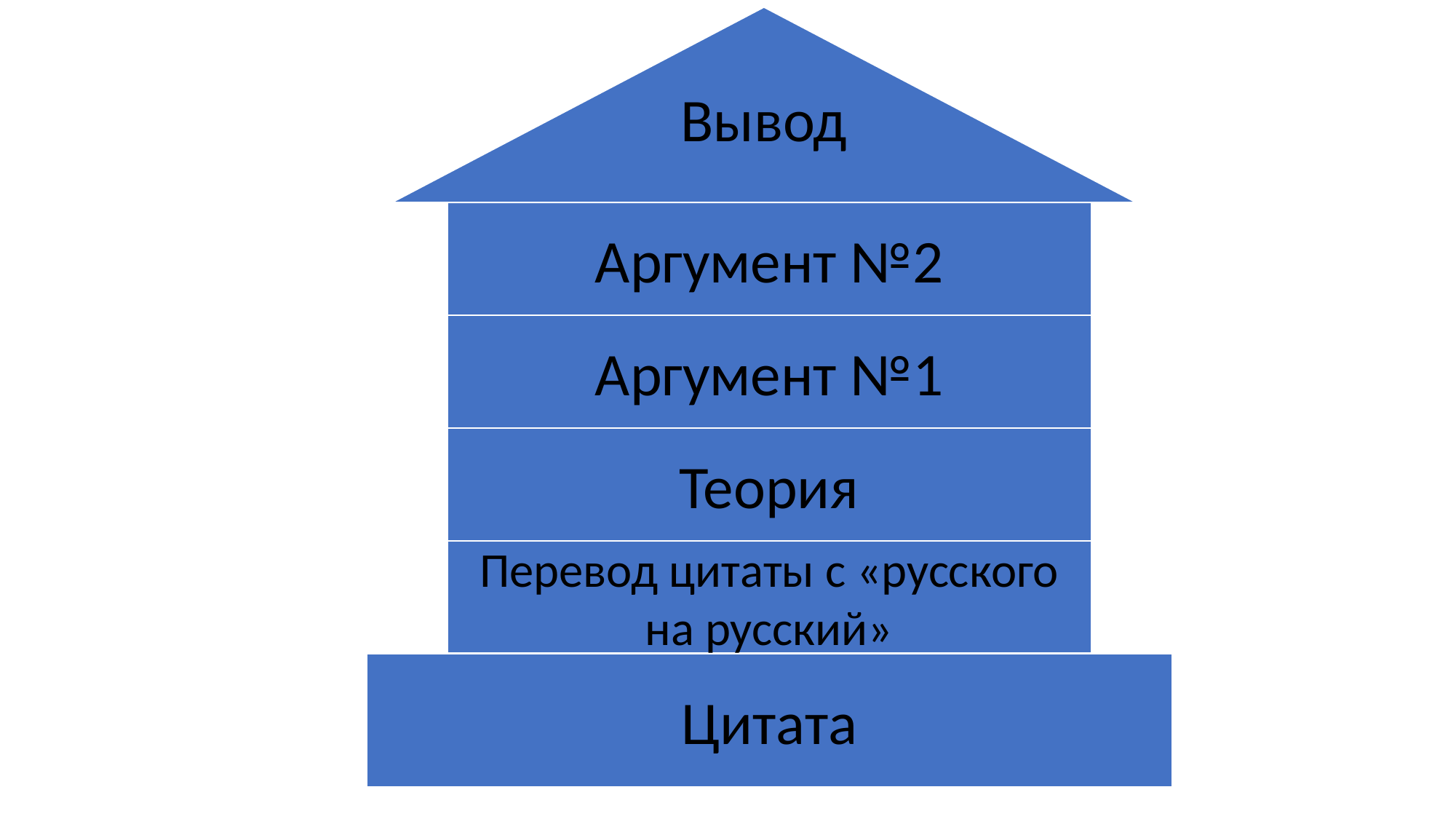

Вывод

Аргумент №2
Аргумент №1
Теория
Перевод цитаты с «русского на русский»
Цитата